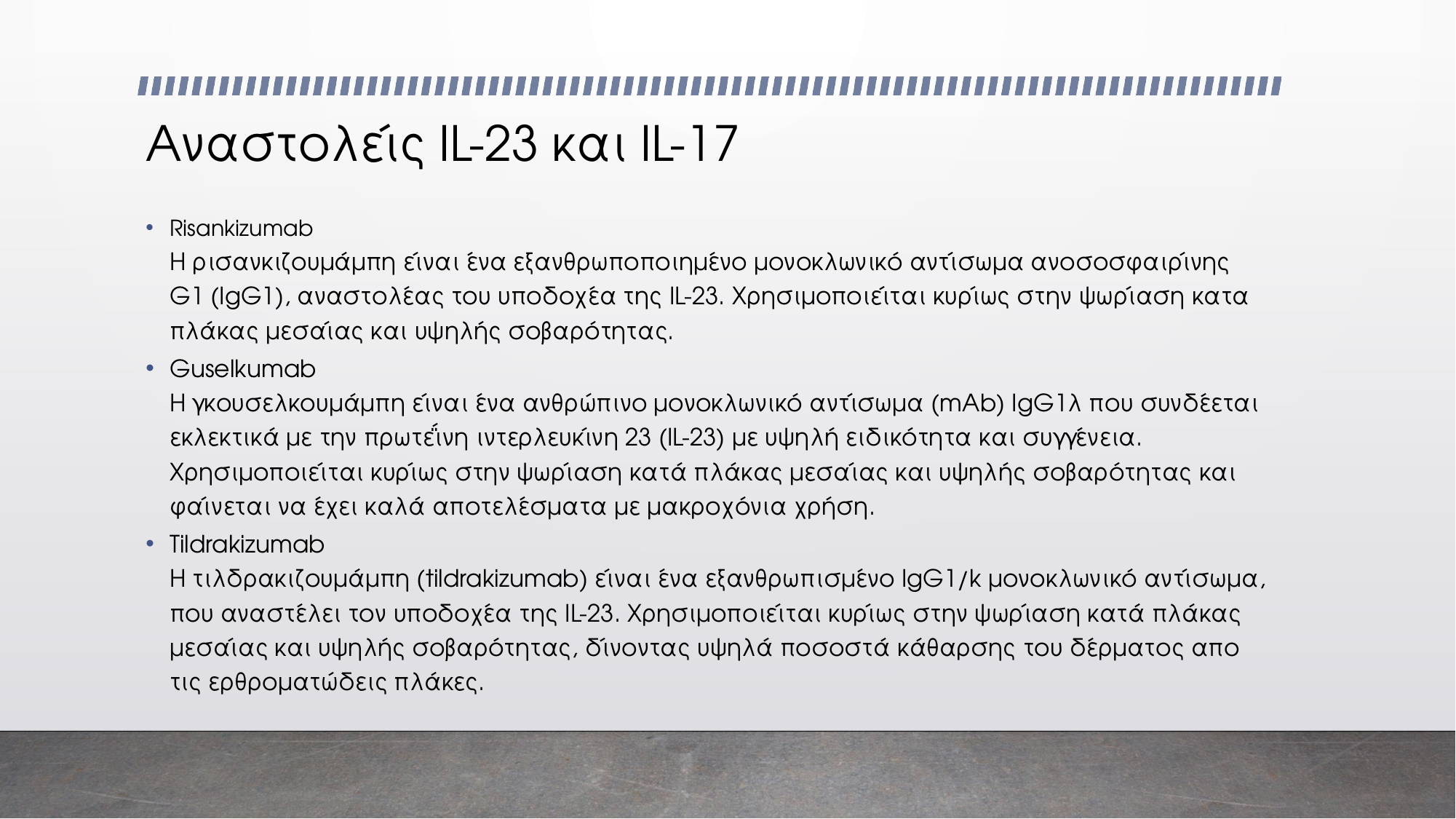

# Αναστολείς IL-23 και IL-17
Risankizumab
Η ρισανκιζουμάμπη είναι ένα εξανθρωποποιημένο μονοκλωνικό αντίσωμα ανοσοσφαιρίνης G1 (IgG1), αναστολέας του υποδοχέα της IL-23. Χρησιμοποιείται κυρίως στην ψωρίαση κατα πλάκας μεσαίας και υψηλής σοβαρότητας.
Guselkumab
Η γκουσελκουμάμπη είναι ένα ανθρώπινο μονοκλωνικό αντίσωμα (mAb) IgG1λ που συνδέεται εκλεκτικά με την πρωτεΐνη ιντερλευκίνη 23 (IL-23) με υψηλή ειδικότητα και συγγένεια. Χρησιμοποιείται κυρίως στην ψωρίαση κατά πλάκας μεσαίας και υψηλής σοβαρότητας και φαίνεται να έχει καλά αποτελέσματα με μακροχόνια χρήση.
Tildrakizumab
Η τιλδρακιζουμάμπη (tildrakizumab) είναι ένα εξανθρωπισμένο IgG1/k μονοκλωνικό αντίσωμα, που αναστέλει τον υποδοχέα της IL-23. Χρησιμοποιείται κυρίως στην ψωρίαση κατά πλάκας μεσαίας και υψηλής σοβαρότητας, δίνοντας υψηλά ποσοστά κάθαρσης του δέρματος απο τις ερθροματώδεις πλάκες.